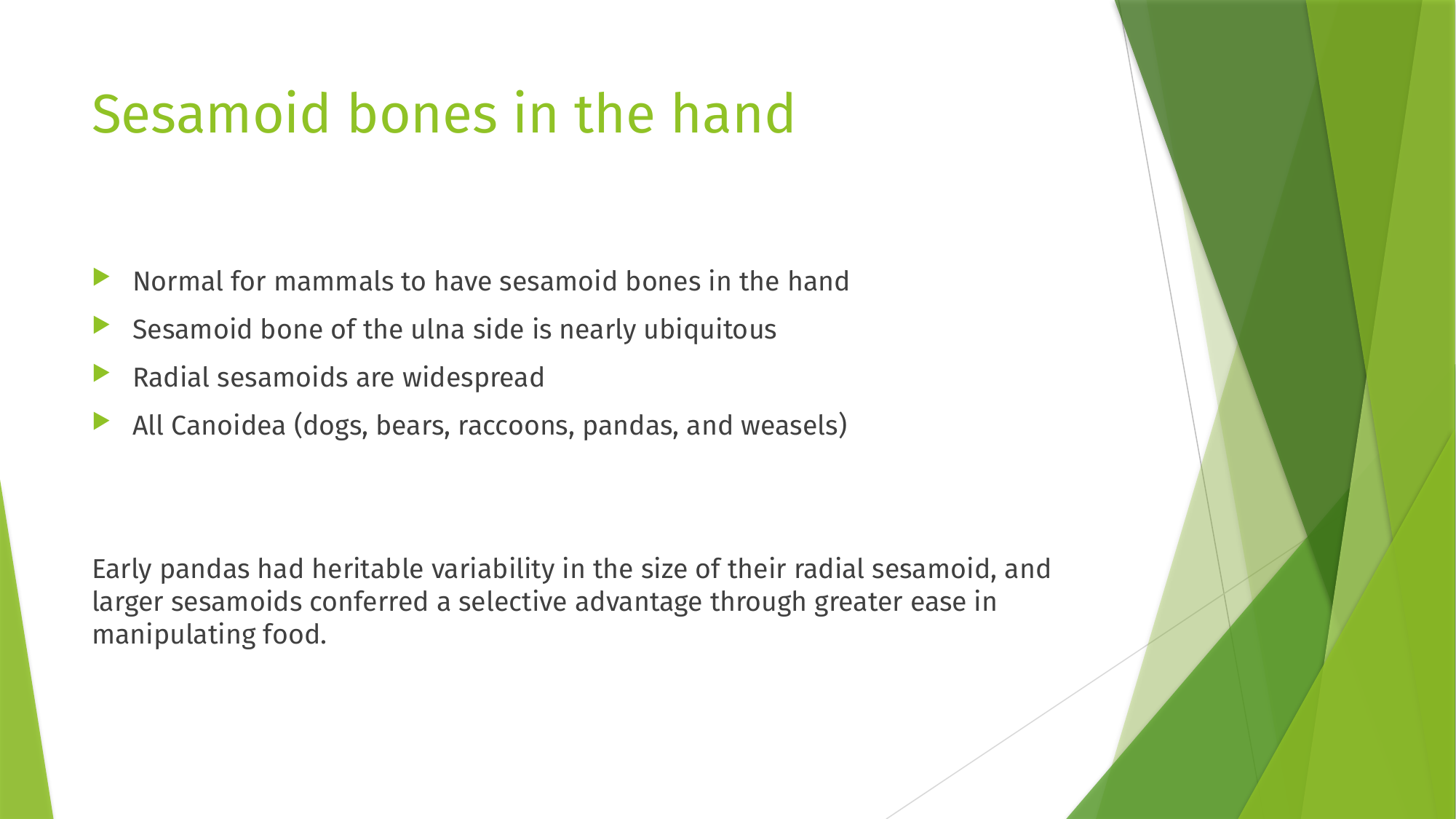

# Sesamoid bones in the hand
Normal for mammals to have sesamoid bones in the hand
Sesamoid bone of the ulna side is nearly ubiquitous
Radial sesamoids are widespread
All Canoidea (dogs, bears, raccoons, pandas, and weasels)

Early pandas had heritable variability in the size of their radial sesamoid, and larger sesamoids conferred a selective advantage through greater ease in manipulating food.